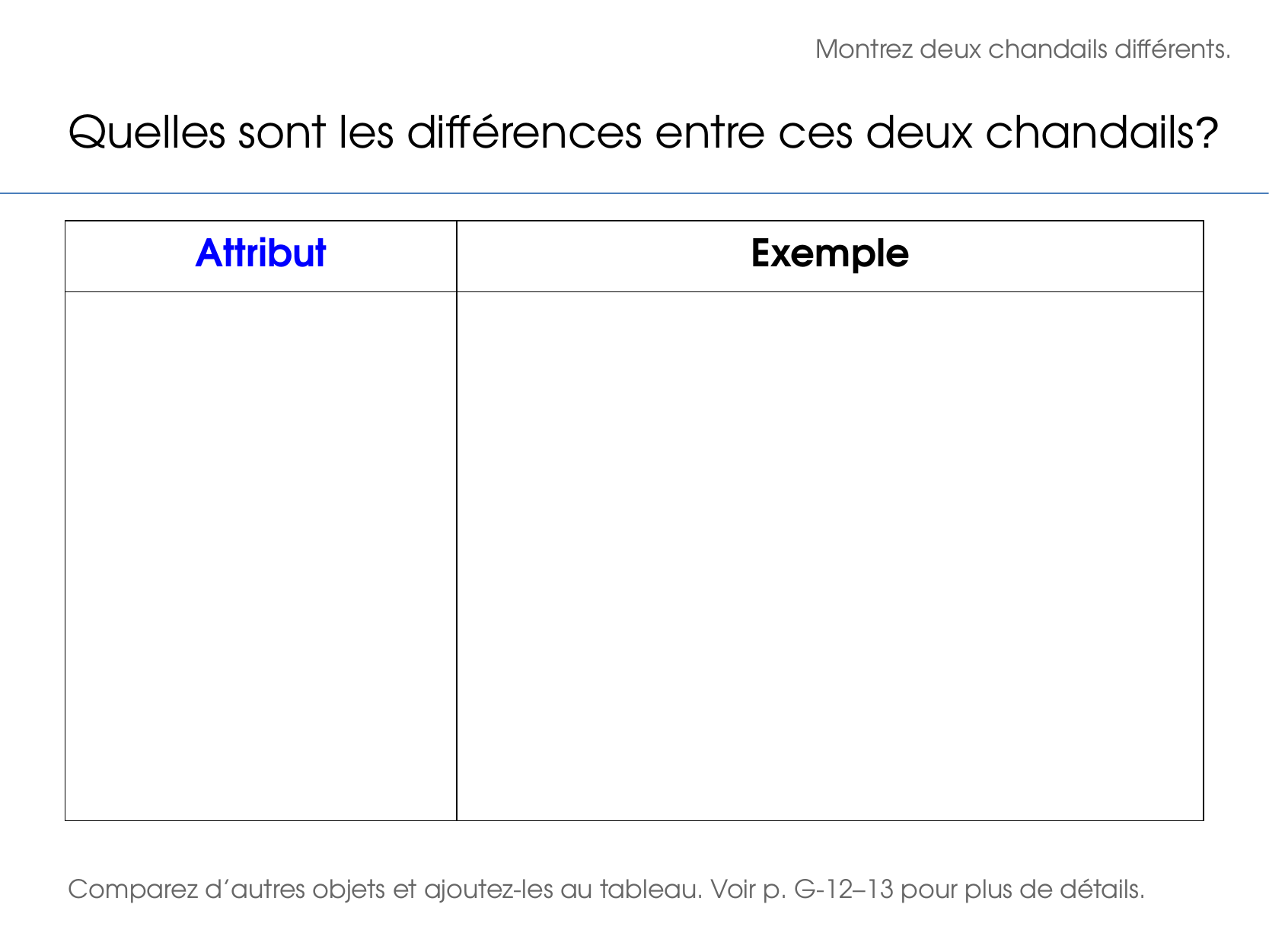

Montrez deux chandails différents.
Quelles sont les différences entre ces deux chandails?
| Attribut | Exemple |
| --- | --- |
|  |  |
Comparez d’autres objets et ajoutez-les au tableau. Voir p. G-12–13 pour plus de détails.